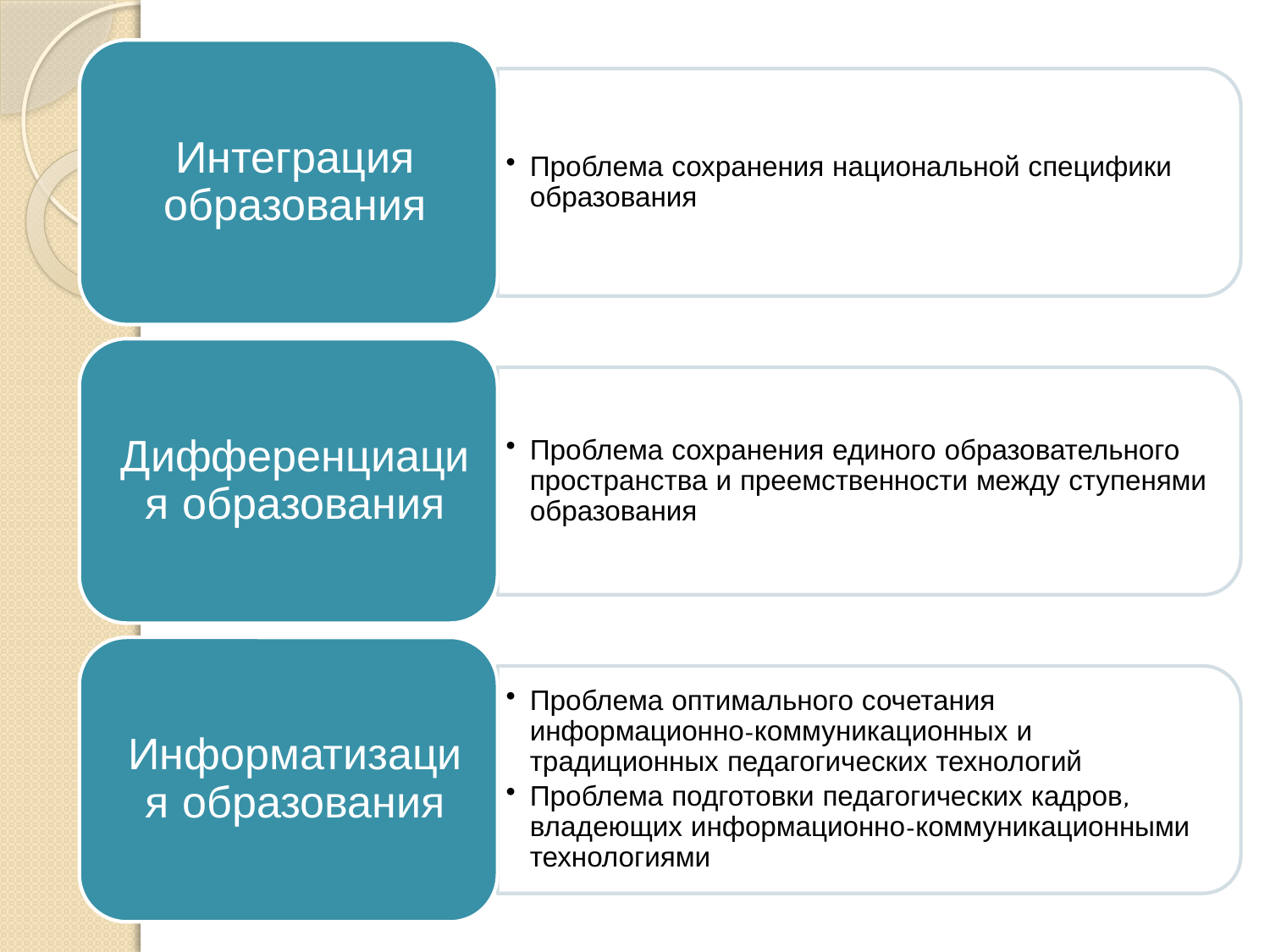

#
Проблема сохранения национальной специфики образования
Интеграция образования
Проблема сохранения единого образовательного пространства и преемственности между ступенями образования
Дифференциация образования
Проблема оптимального сочетания информационно-коммуникационных и традиционных педагогических технологий
Проблема подготовки педагогических кадров, владеющих информационно-коммуникационными технологиями
Информатизация образования